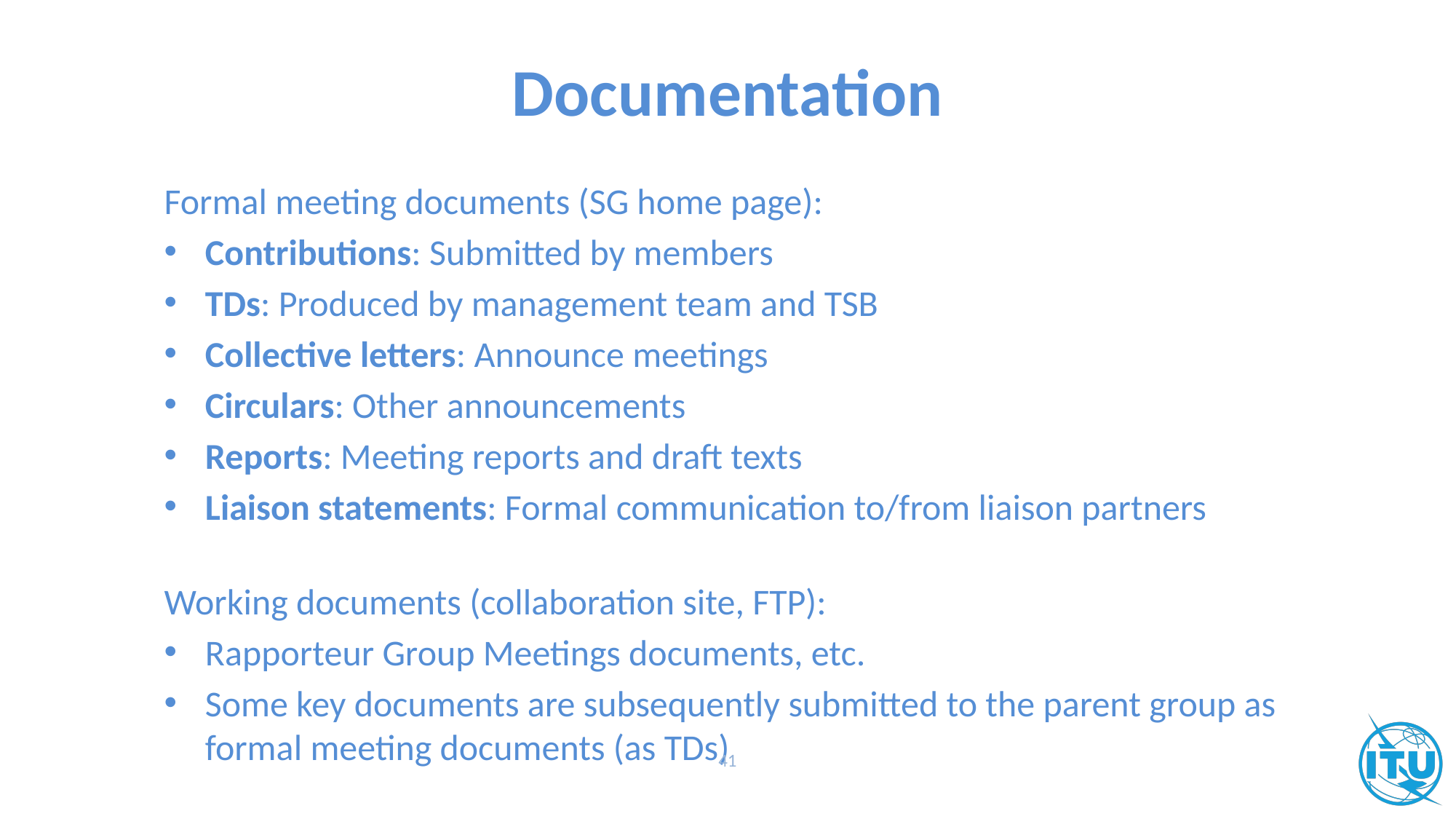

# Documentation
Formal meeting documents (SG home page):
Contributions: Submitted by members
TDs: Produced by management team and TSB
Collective letters: Announce meetings
Circulars: Other announcements
Reports: Meeting reports and draft texts
Liaison statements: Formal communication to/from liaison partners
Working documents (collaboration site, FTP):
Rapporteur Group Meetings documents, etc.
Some key documents are subsequently submitted to the parent group as formal meeting documents (as TDs)
41